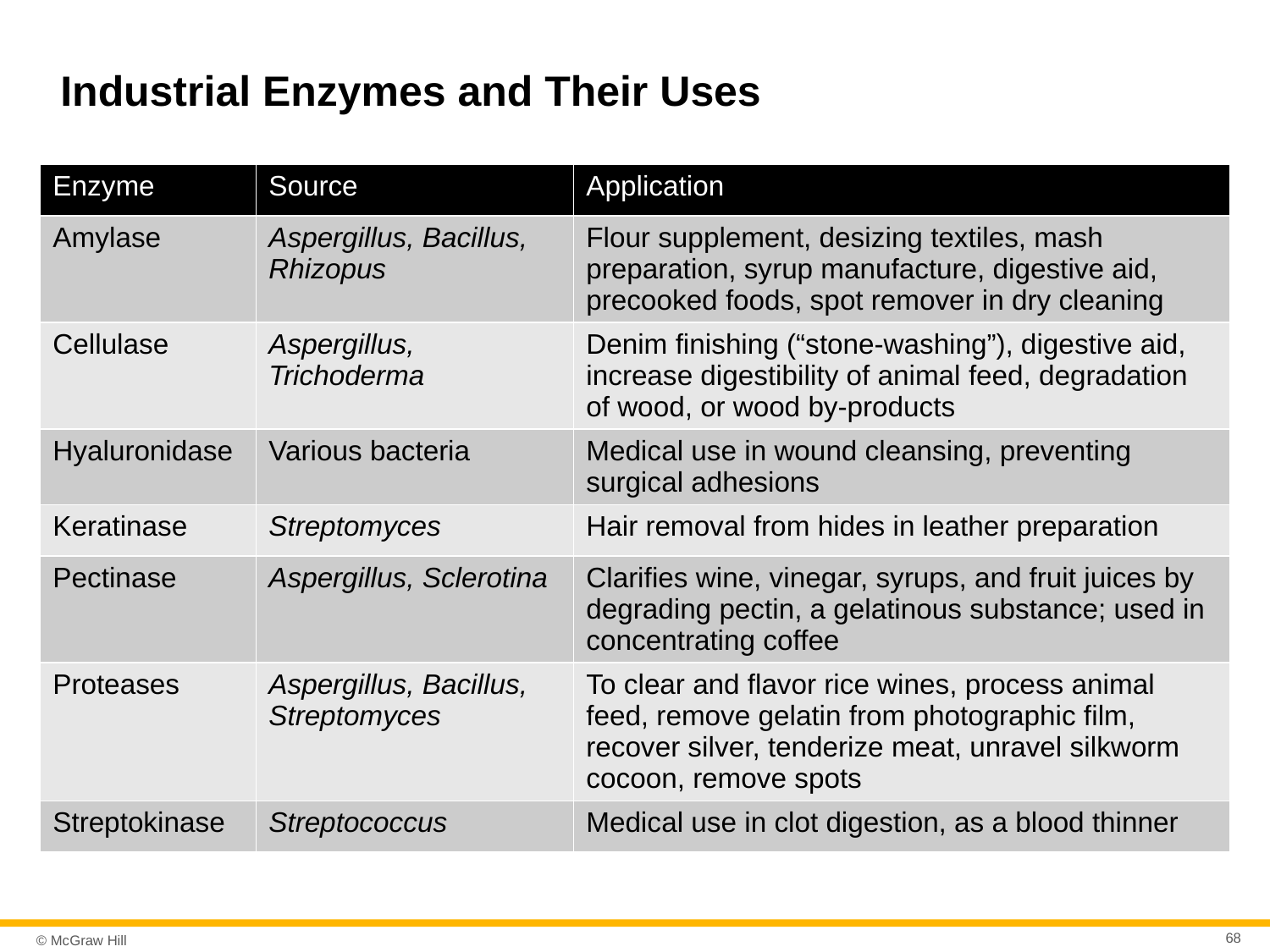

# Industrial Enzymes and Their Uses
| Enzyme | Source | Application |
| --- | --- | --- |
| Amylase | Aspergillus, Bacillus, Rhizopus | Flour supplement, desizing textiles, mash preparation, syrup manufacture, digestive aid, precooked foods, spot remover in dry cleaning |
| Cellulase | Aspergillus, Trichoderma | Denim finishing (“stone-washing”), digestive aid, increase digestibility of animal feed, degradation of wood, or wood by-products |
| Hyaluronidase | Various bacteria | Medical use in wound cleansing, preventing surgical adhesions |
| Keratinase | Streptomyces | Hair removal from hides in leather preparation |
| Pectinase | Aspergillus, Sclerotina | Clarifies wine, vinegar, syrups, and fruit juices by degrading pectin, a gelatinous substance; used in concentrating coffee |
| Proteases | Aspergillus, Bacillus, Streptomyces | To clear and flavor rice wines, process animal feed, remove gelatin from photographic film, recover silver, tenderize meat, unravel silkworm cocoon, remove spots |
| Streptokinase | Streptococcus | Medical use in clot digestion, as a blood thinner |